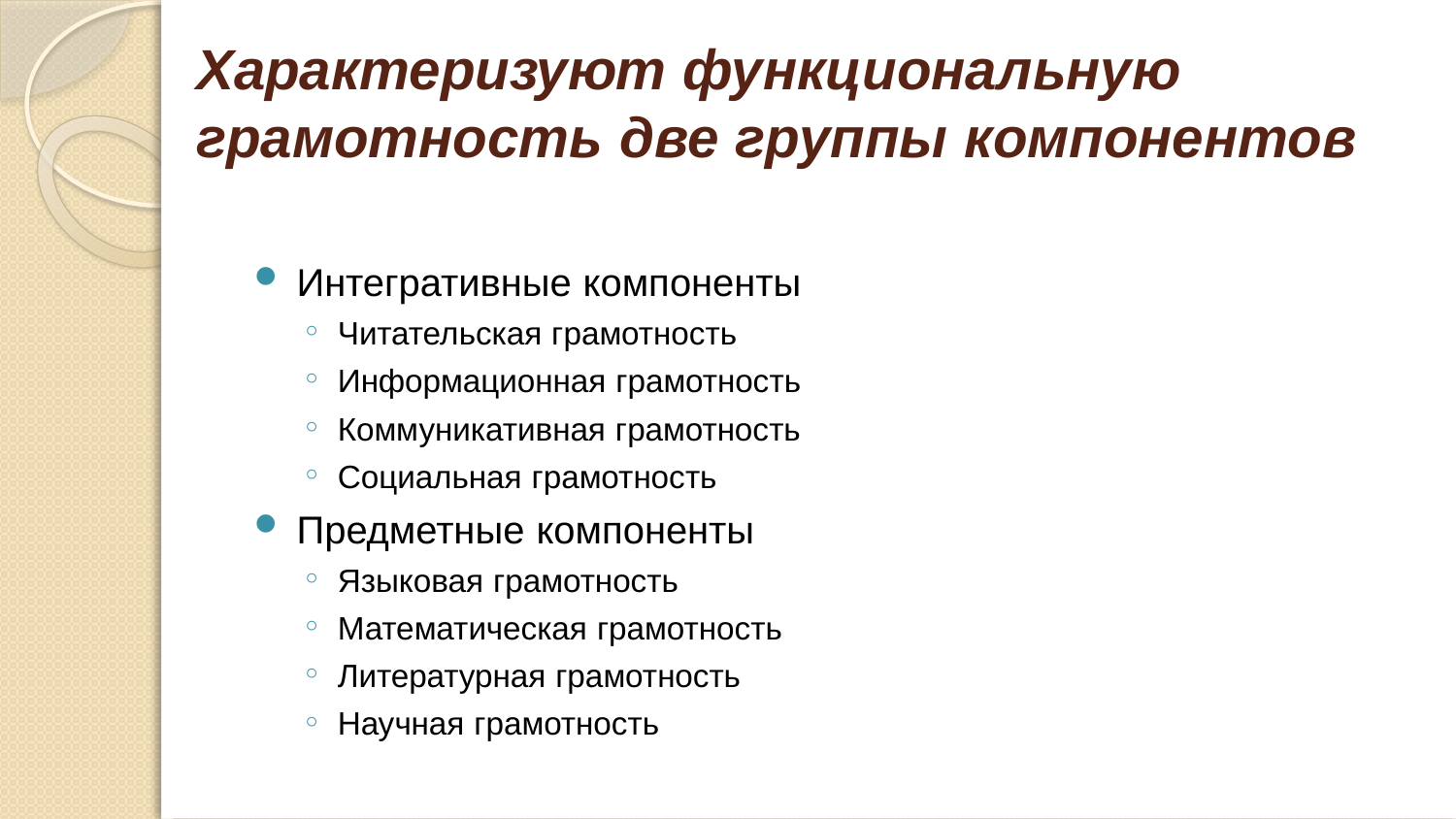

# Характеризуют функциональную грамотность две группы компонентов
Интегративные компоненты
Читательская грамотность
Информационная грамотность
Коммуникативная грамотность
Социальная грамотность
Предметные компоненты
Языковая грамотность
Математическая грамотность
Литературная грамотность
Научная грамотность